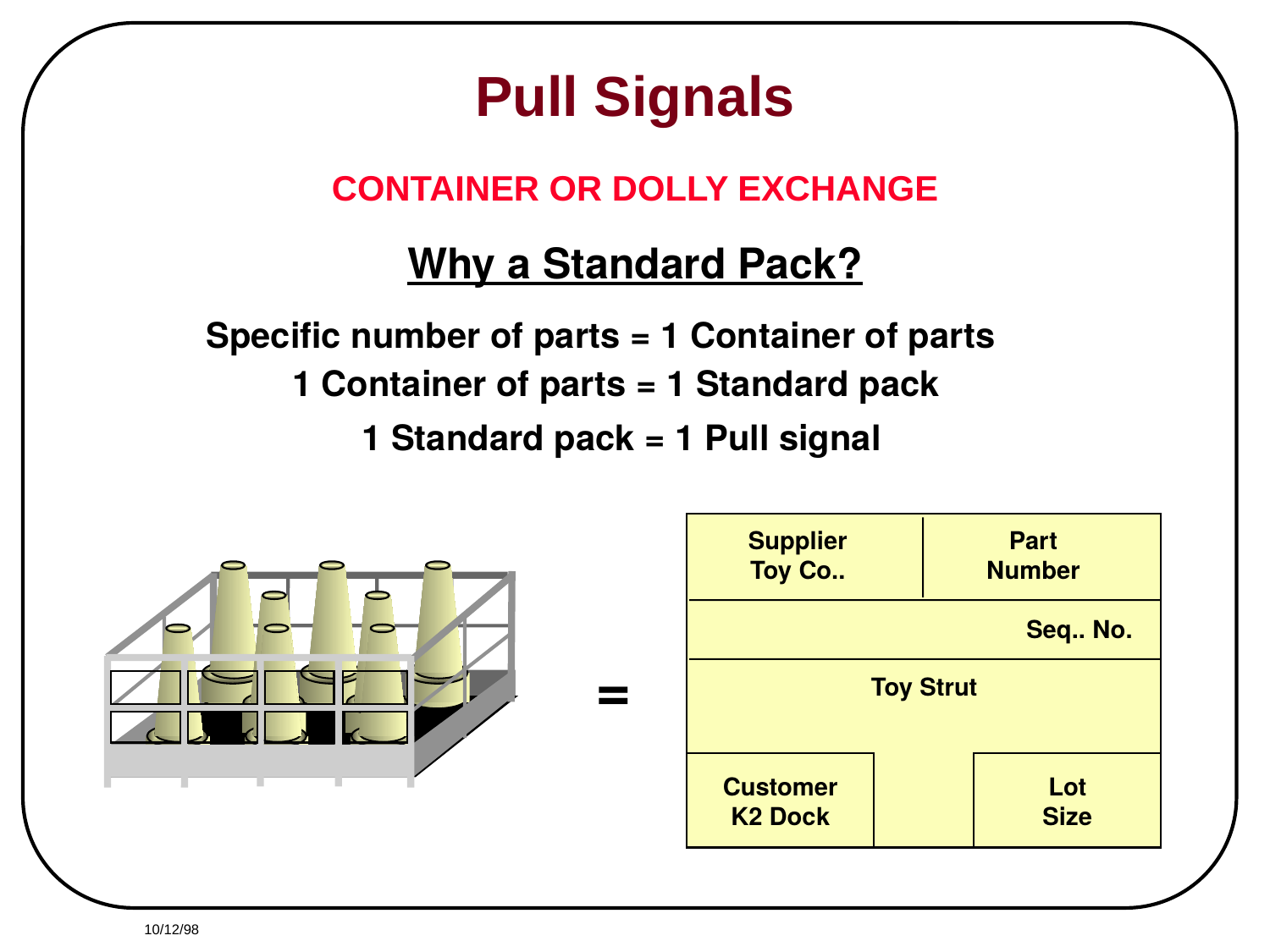

Pull Signals

CONTAINER OR DOLLY EXCHANGE
# Why a Standard Pack?
Specific number of parts = 1 Container of parts
1 Container of parts = 1 Standard pack
1 Standard pack = 1 Pull signal

Supplier
Toy Co..
Part
Number

Seq.. No.

Toy Strut

Customer
K2 Dock
Lot
Size

=
10/12/98